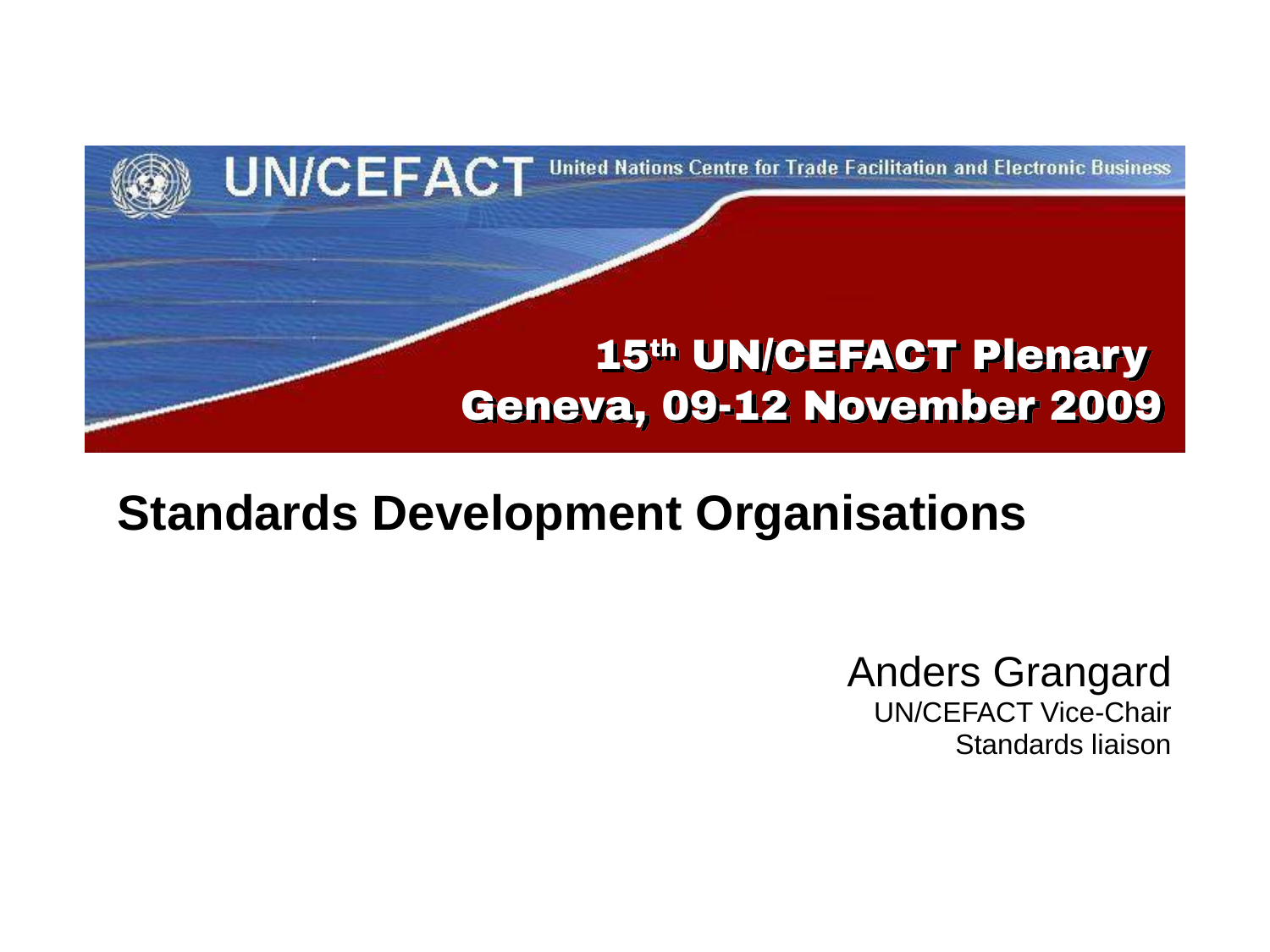

# 15th UN/CEFACT Plenary Geneva, 09-12 November 2009
Standards Development Organisations

Anders Grangard
UN/CEFACT Vice-Chair
Standards liaison